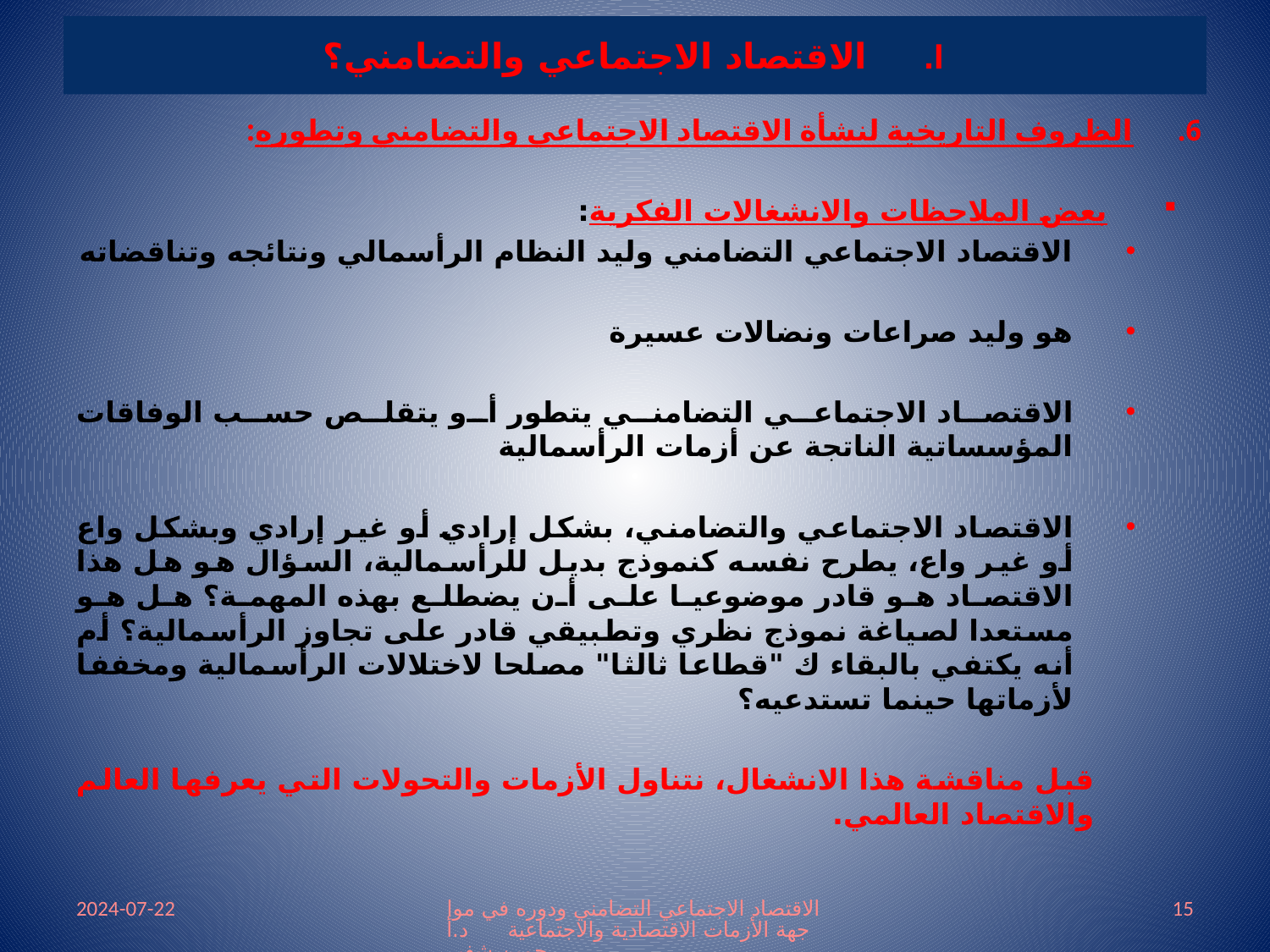

# الاقتصاد الاجتماعي والتضامني؟
الظروف التاريخية لنشأة الاقتصاد الاجتماعي والتضامني وتطوره:

بعض الملاحظات والانشغالات الفكرية:
الاقتصاد الاجتماعي التضامني وليد النظام الرأسمالي ونتائجه وتناقضاته

هو وليد صراعات ونضالات عسيرة

الاقتصاد الاجتماعي التضامني يتطور أو يتقلص حسب الوفاقات المؤسساتية الناتجة عن أزمات الرأسمالية

الاقتصاد الاجتماعي والتضامني، بشكل إرادي أو غير إرادي وبشكل واع أو غير واع، يطرح نفسه كنموذج بديل للرأسمالية، السؤال هو هل هذا الاقتصاد هو قادر موضوعيا على أن يضطلع بهذه المهمة؟ هل هو مستعدا لصياغة نموذج نظري وتطبيقي قادر على تجاوز الرأسمالية؟ أم أنه يكتفي بالبقاء ك "قطاعا ثالثا" مصلحا لاختلالات الرأسمالية ومخففا لأزماتها حينما تستدعيه؟

قبل مناقشة هذا الانشغال، نتناول الأزمات والتحولات التي يعرفها العالم والاقتصاد العالمي.

2024-07-22
الاقتصاد الاجتماعي التضامني ودوره في مواجهة الأزمات الاقتصادية والاجتماعية      د.أحمين شفير
15